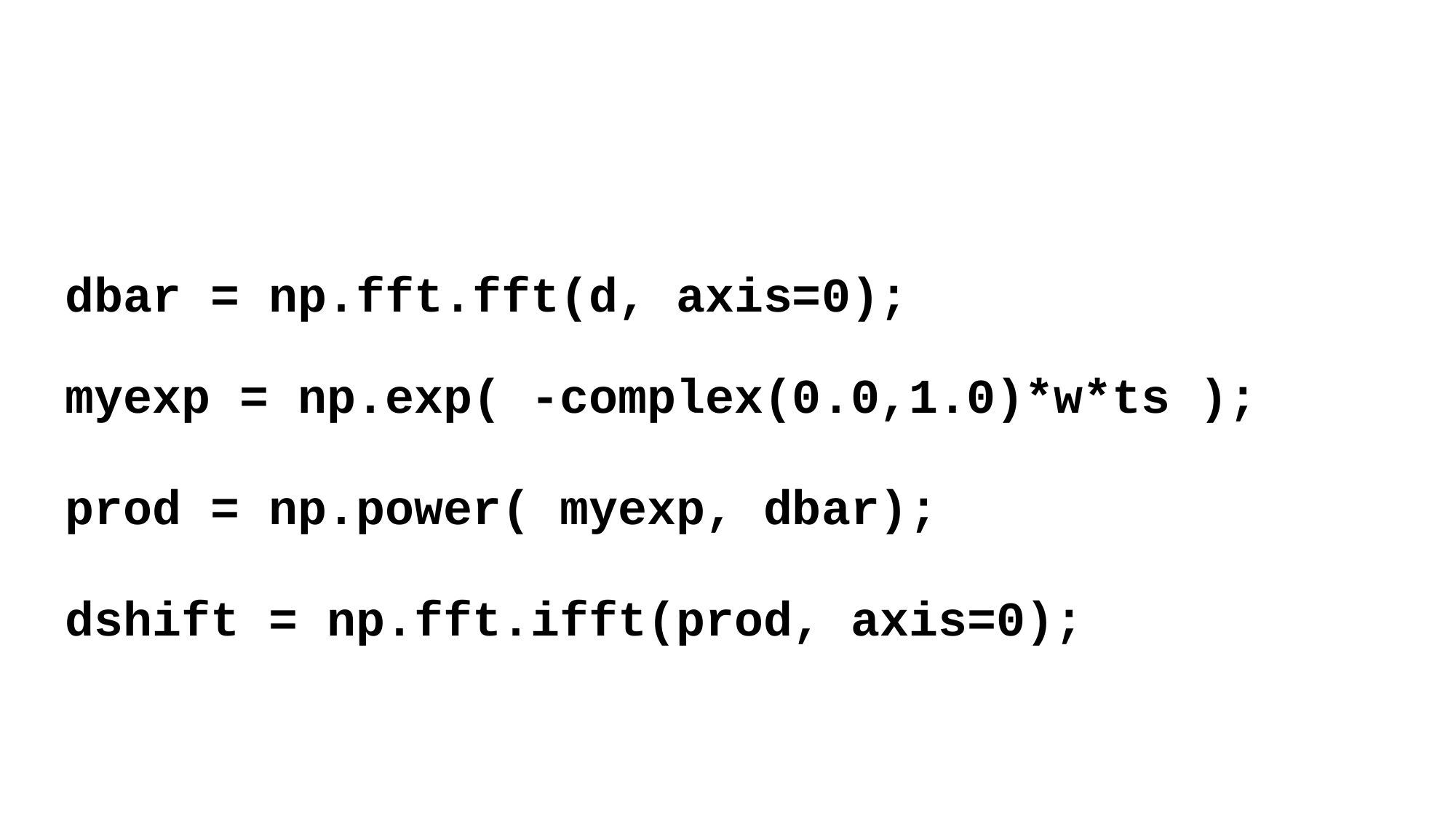

dbar = np.fft.fft(d, axis=0);
myexp = np.exp( -complex(0.0,1.0)*w*ts );
prod = np.power( myexp, dbar);
dshift = np.fft.ifft(prod, axis=0);